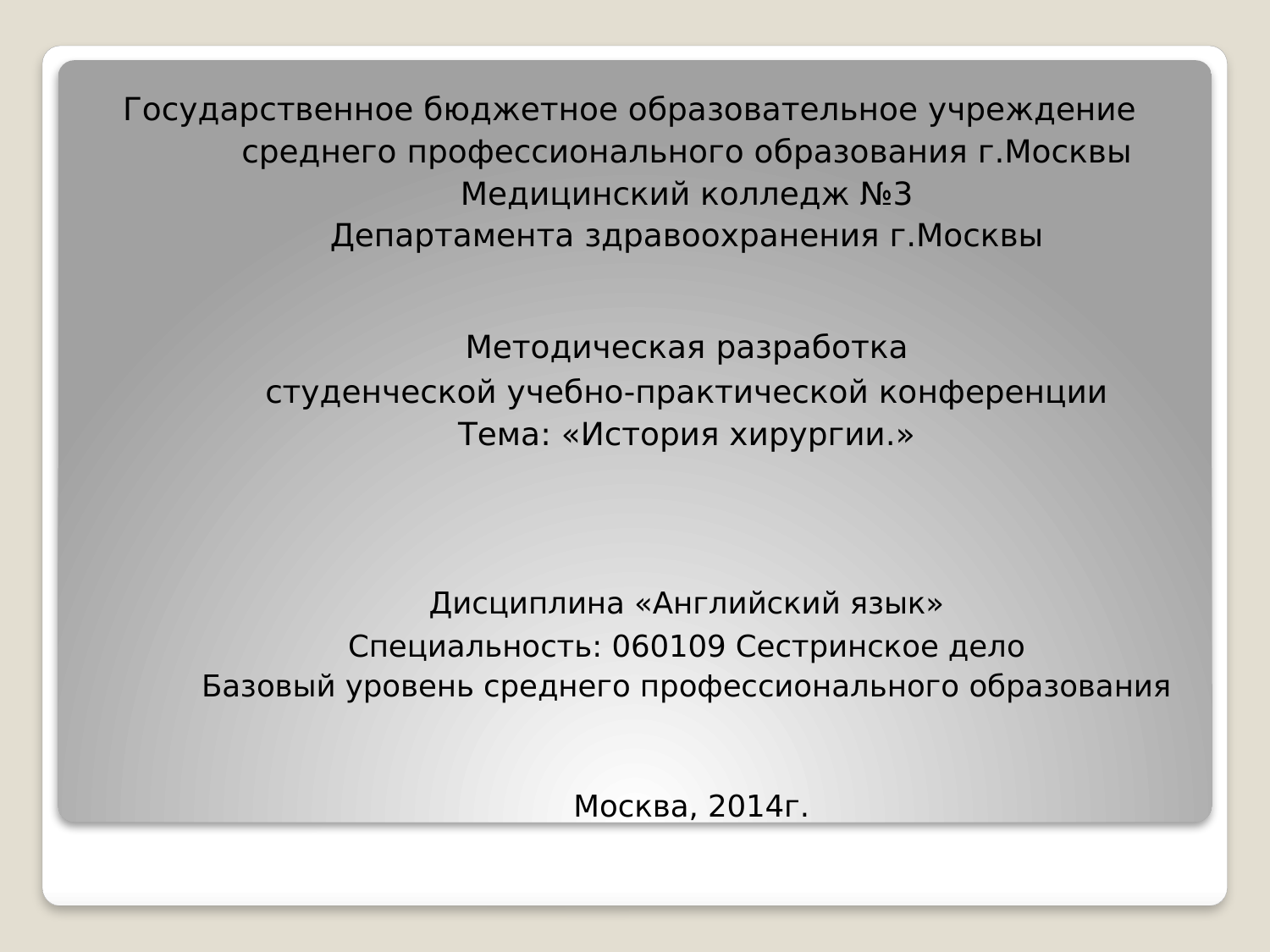

Государственное бюджетное образовательное учреждение
	среднего профессионального образования г.Москвы
	Медицинский колледж №3
	Департамента здравоохранения г.Москвы

	Методическая разработка
	студенческой учебно-практической конференции
	Тема: «История хирургии.»

	Дисциплина «Английский язык»
	Специальность: 060109 Сестринское дело
	Базовый уровень среднего профессионального образования

	 Москва, 2014г.

#